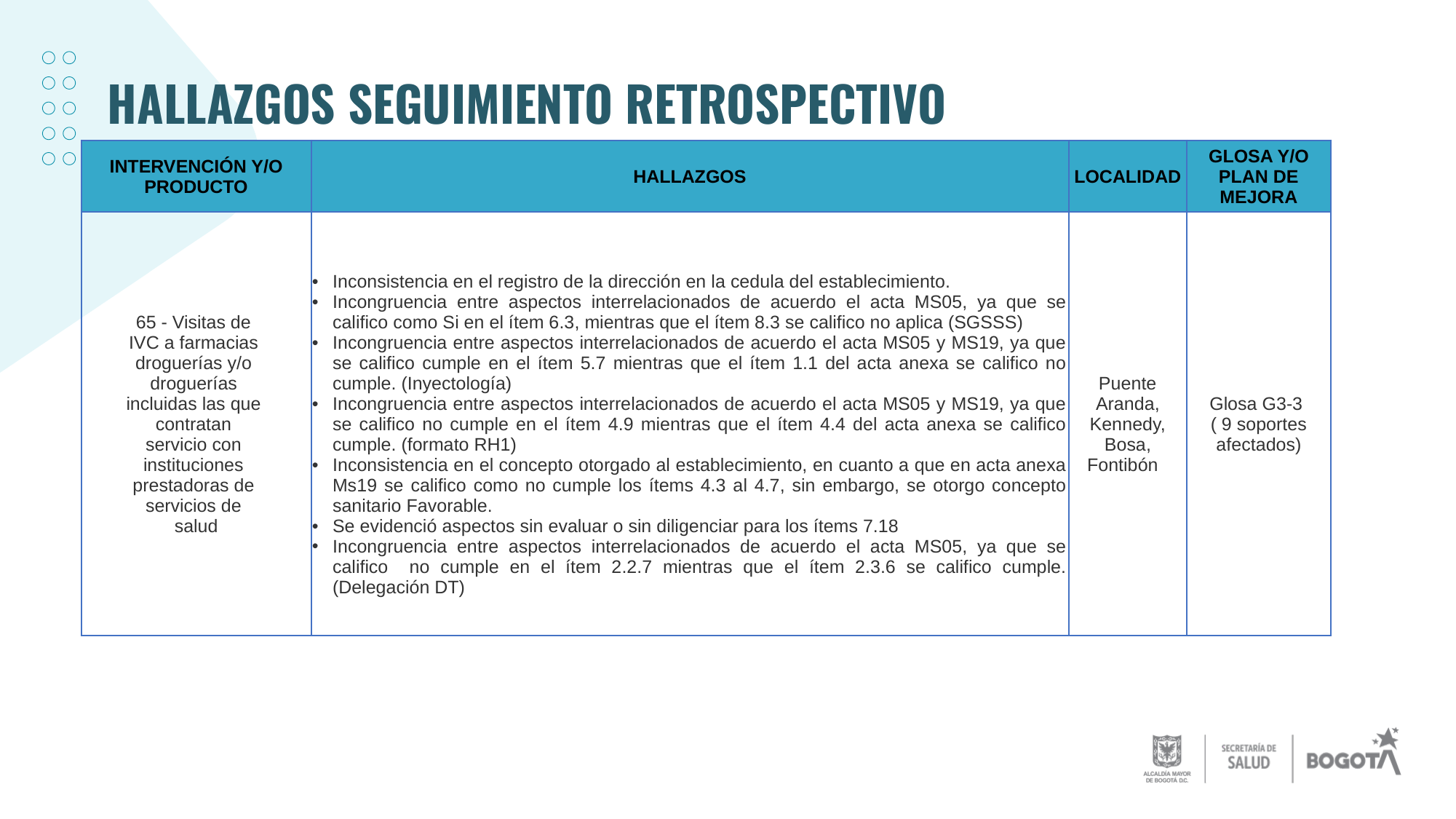

# HALLAZGOS SEGUIMIENTO RETROSPECTIVO
| INTERVENCIÓN Y/O PRODUCTO | HALLAZGOS | LOCALIDAD | GLOSA Y/O PLAN DE MEJORA |
| --- | --- | --- | --- |
| 65 - Visitas de IVC a farmacias droguerías y/o droguerías incluidas las que contratan servicio con instituciones prestadoras de servicios de salud | Inconsistencia en el registro de la dirección en la cedula del establecimiento. Incongruencia entre aspectos interrelacionados de acuerdo el acta MS05, ya que se califico como Si en el ítem 6.3, mientras que el ítem 8.3 se califico no aplica (SGSSS) Incongruencia entre aspectos interrelacionados de acuerdo el acta MS05 y MS19, ya que se califico cumple en el ítem 5.7 mientras que el ítem 1.1 del acta anexa se califico no cumple. (Inyectología) Incongruencia entre aspectos interrelacionados de acuerdo el acta MS05 y MS19, ya que se califico no cumple en el ítem 4.9 mientras que el ítem 4.4 del acta anexa se califico cumple. (formato RH1) Inconsistencia en el concepto otorgado al establecimiento, en cuanto a que en acta anexa Ms19 se califico como no cumple los ítems 4.3 al 4.7, sin embargo, se otorgo concepto sanitario Favorable. Se evidenció aspectos sin evaluar o sin diligenciar para los ítems 7.18 Incongruencia entre aspectos interrelacionados de acuerdo el acta MS05, ya que se califico no cumple en el ítem 2.2.7 mientras que el ítem 2.3.6 se califico cumple. (Delegación DT) | Puente Aranda, Kennedy, Bosa, Fontibón | Glosa G3-3 ( 9 soportes afectados) |